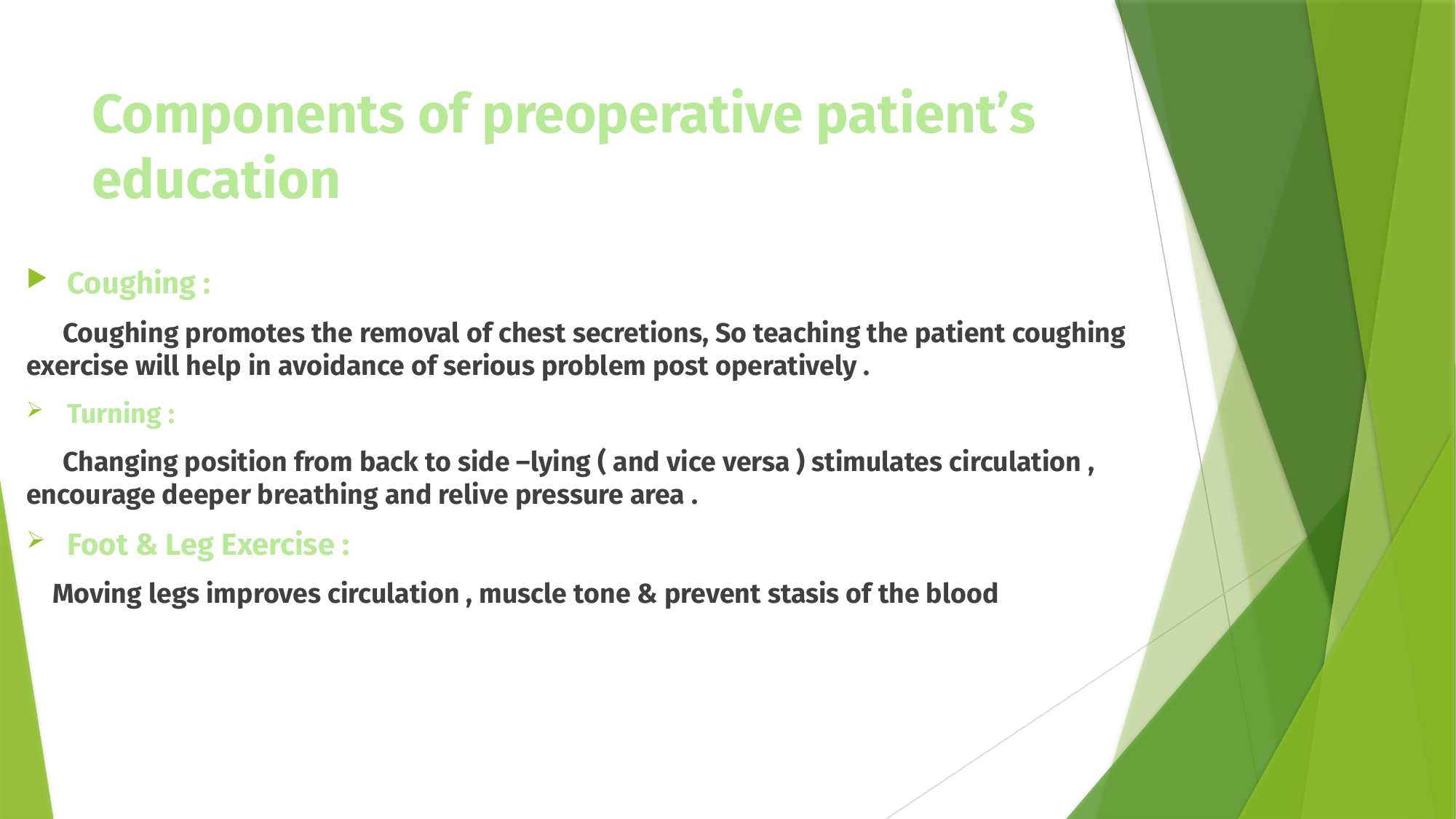

# Components of preoperative patient’s education
Coughing :
     Coughing promotes the removal of chest secretions, So teaching the patient coughing exercise will help in avoidance of serious problem post operatively .
Turning :
     Changing position from back to side –lying ( and vice versa ) stimulates circulation , encourage deeper breathing and relive pressure area .
Foot & Leg Exercise :
    Moving legs improves circulation , muscle tone & prevent stasis of the blood